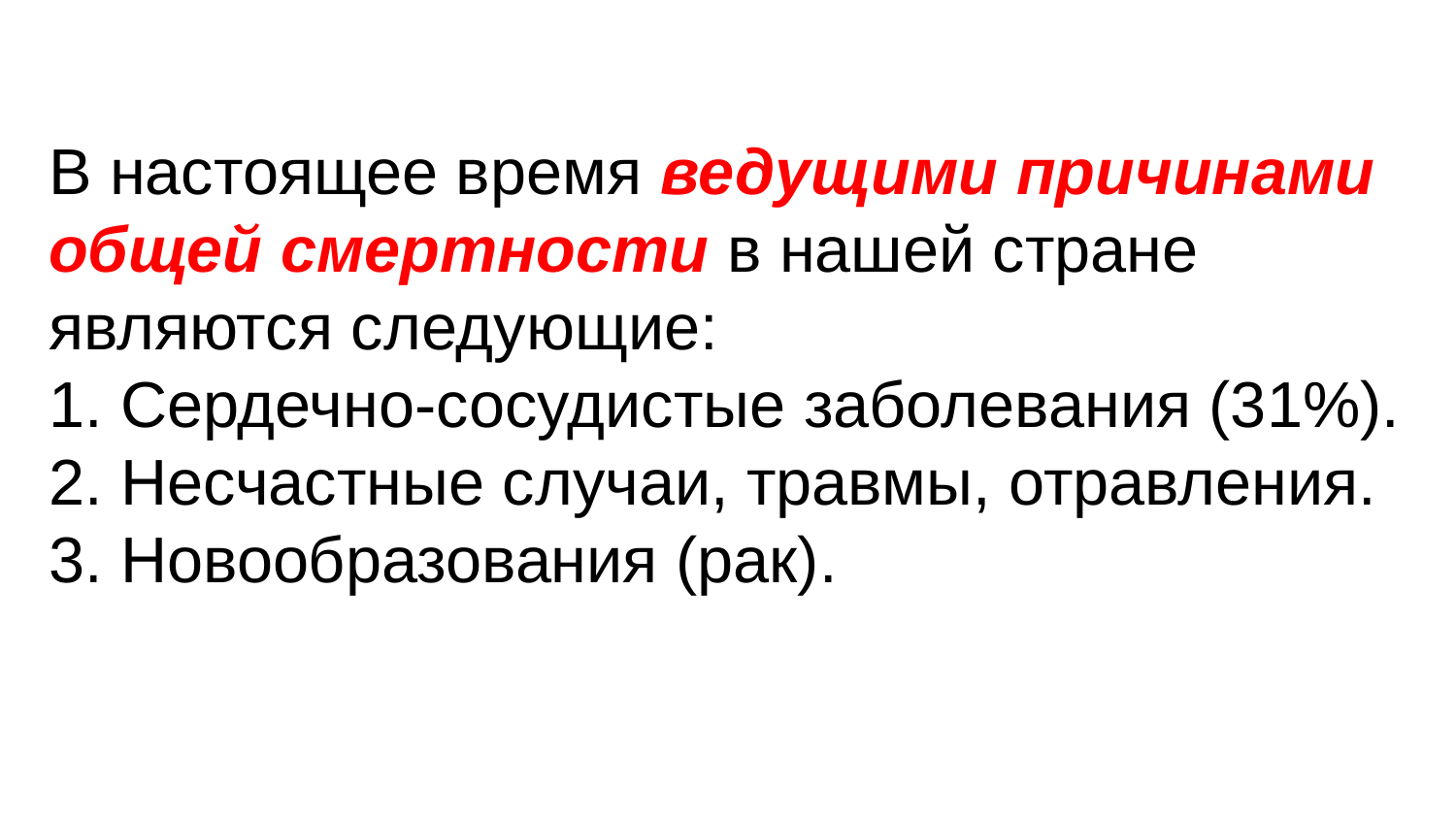

В настоящее время ведущими причинами общей смертности в нашей стране являются следующие:
1. Сердечно-сосудистые заболевания (31%).
2. Несчастные случаи, травмы, отравления.
3. Новообразования (рак).